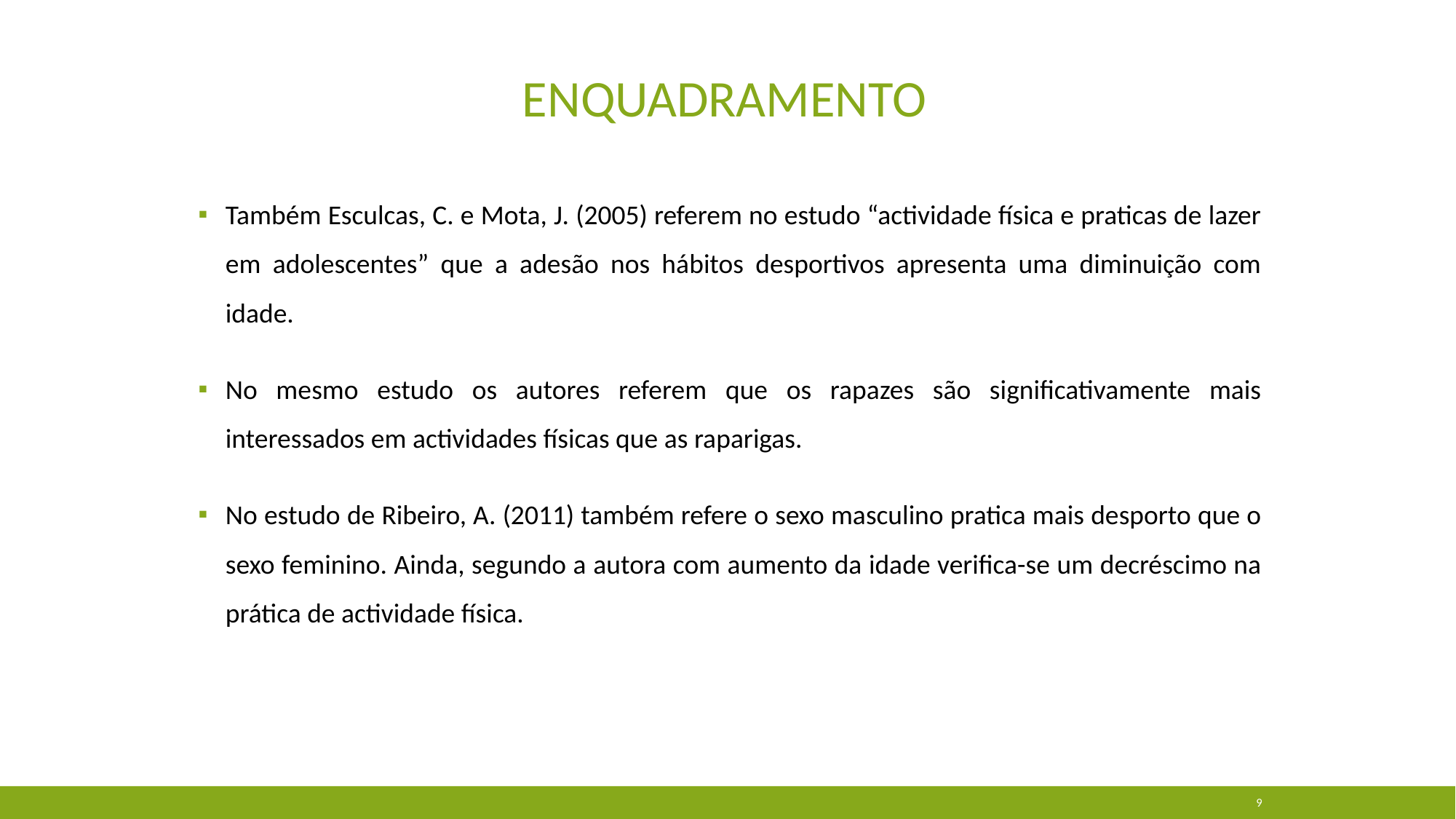

# Enquadramento
Também Esculcas, C. e Mota, J. (2005) referem no estudo “actividade física e praticas de lazer em adolescentes” que a adesão nos hábitos desportivos apresenta uma diminuição com idade.
No mesmo estudo os autores referem que os rapazes são significativamente mais interessados em actividades físicas que as raparigas.
No estudo de Ribeiro, A. (2011) também refere o sexo masculino pratica mais desporto que o sexo feminino. Ainda, segundo a autora com aumento da idade verifica-se um decréscimo na prática de actividade física.
9